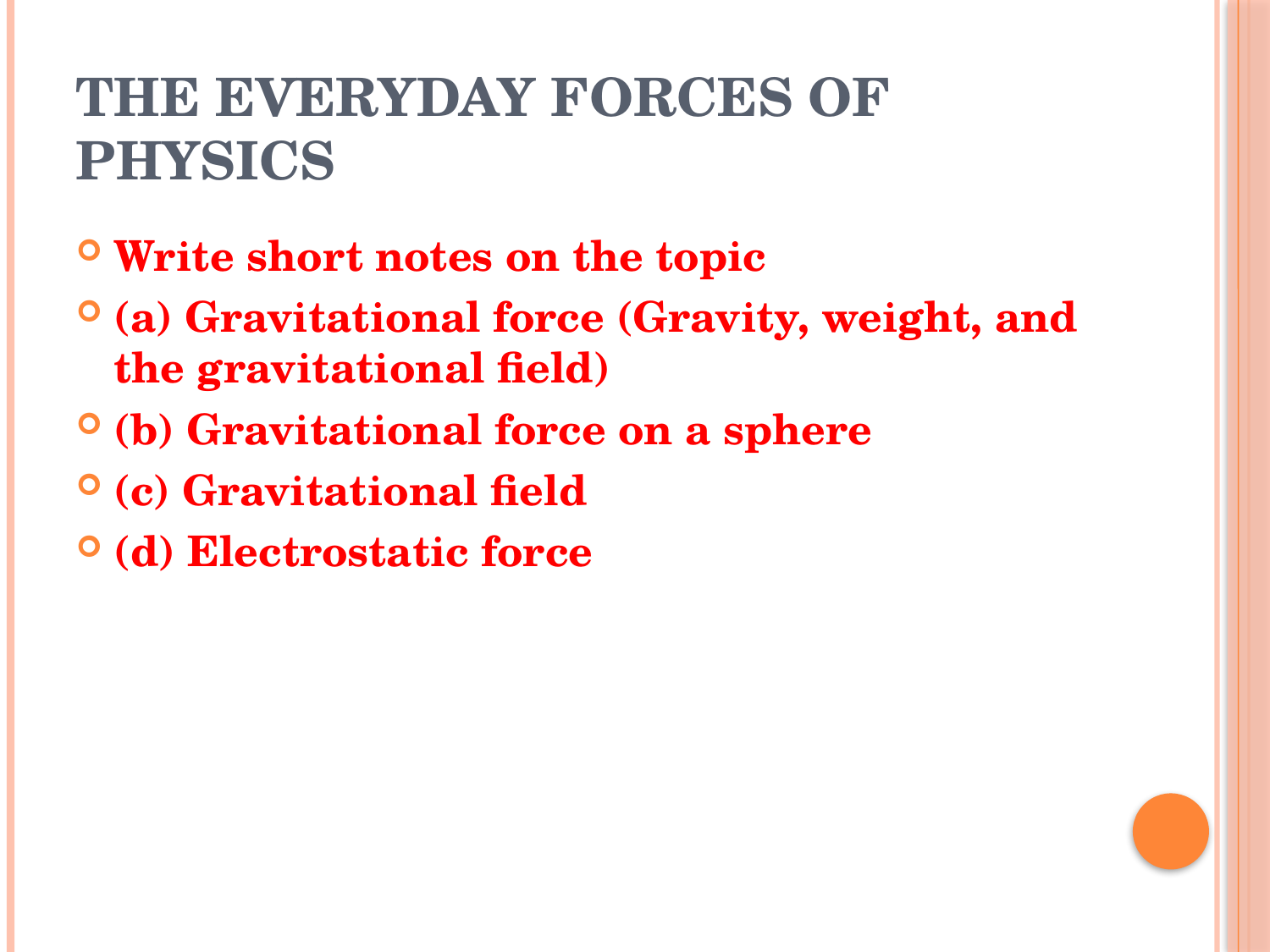

# The Everyday Forces of Physics
Write short notes on the topic
(a) Gravitational force (Gravity, weight, and the gravitational field)
(b) Gravitational force on a sphere
(c) Gravitational field
(d) Electrostatic force